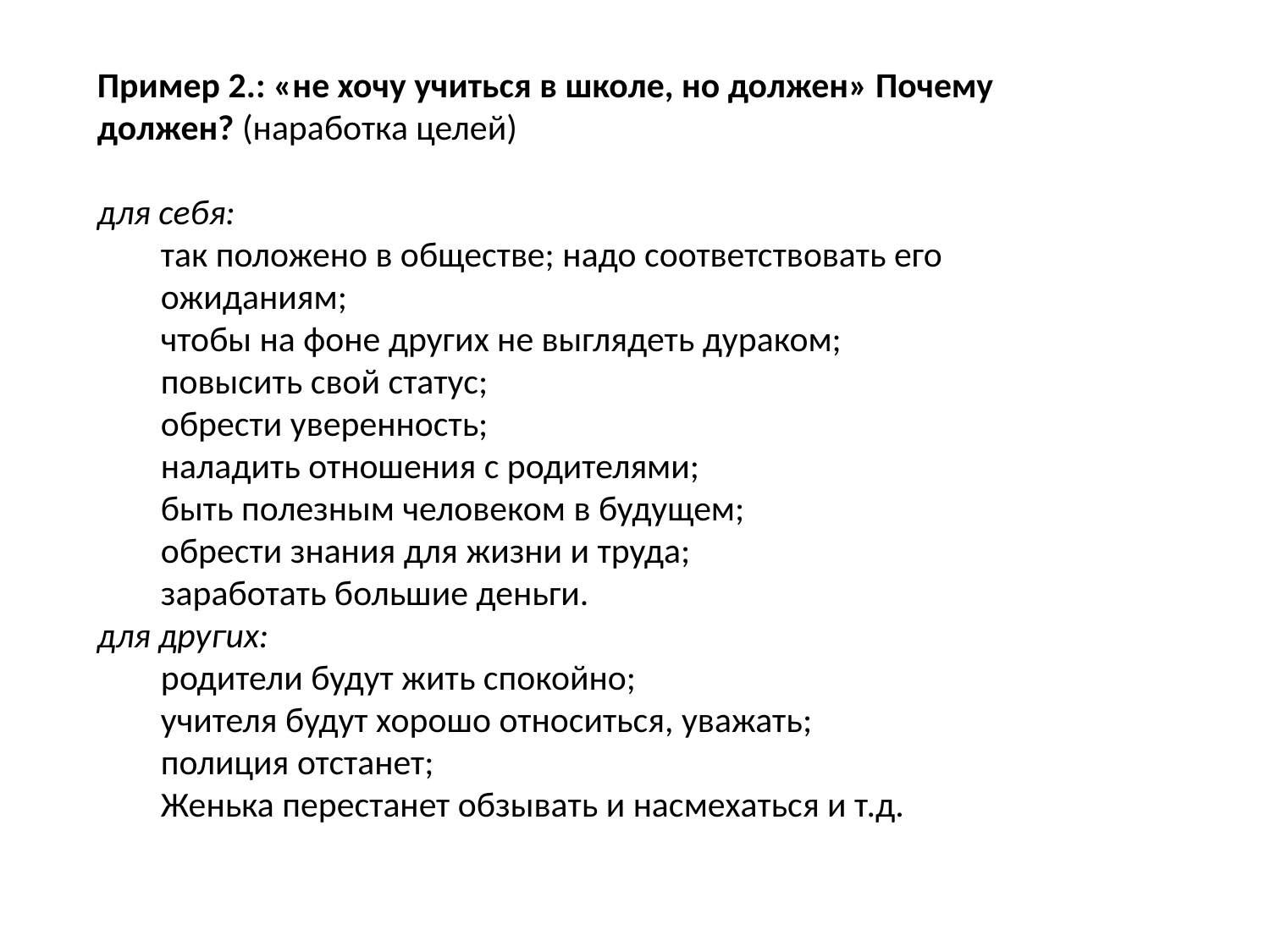

Пример 2.: «не хочу учиться в школе, но должен» Почему должен? (наработка целей)

для себя:
так положено в обществе; надо соответствовать его ожиданиям;
чтобы на фоне других не выглядеть дураком;
повысить свой статус;
обрести уверенность;
наладить отношения с родителями;
быть полезным человеком в будущем;
обрести знания для жизни и труда;
заработать большие деньги.
для других:
родители будут жить спокойно;
учителя будут хорошо относиться, уважать;
полиция отстанет;
Женька перестанет обзывать и насмехаться и т.д.